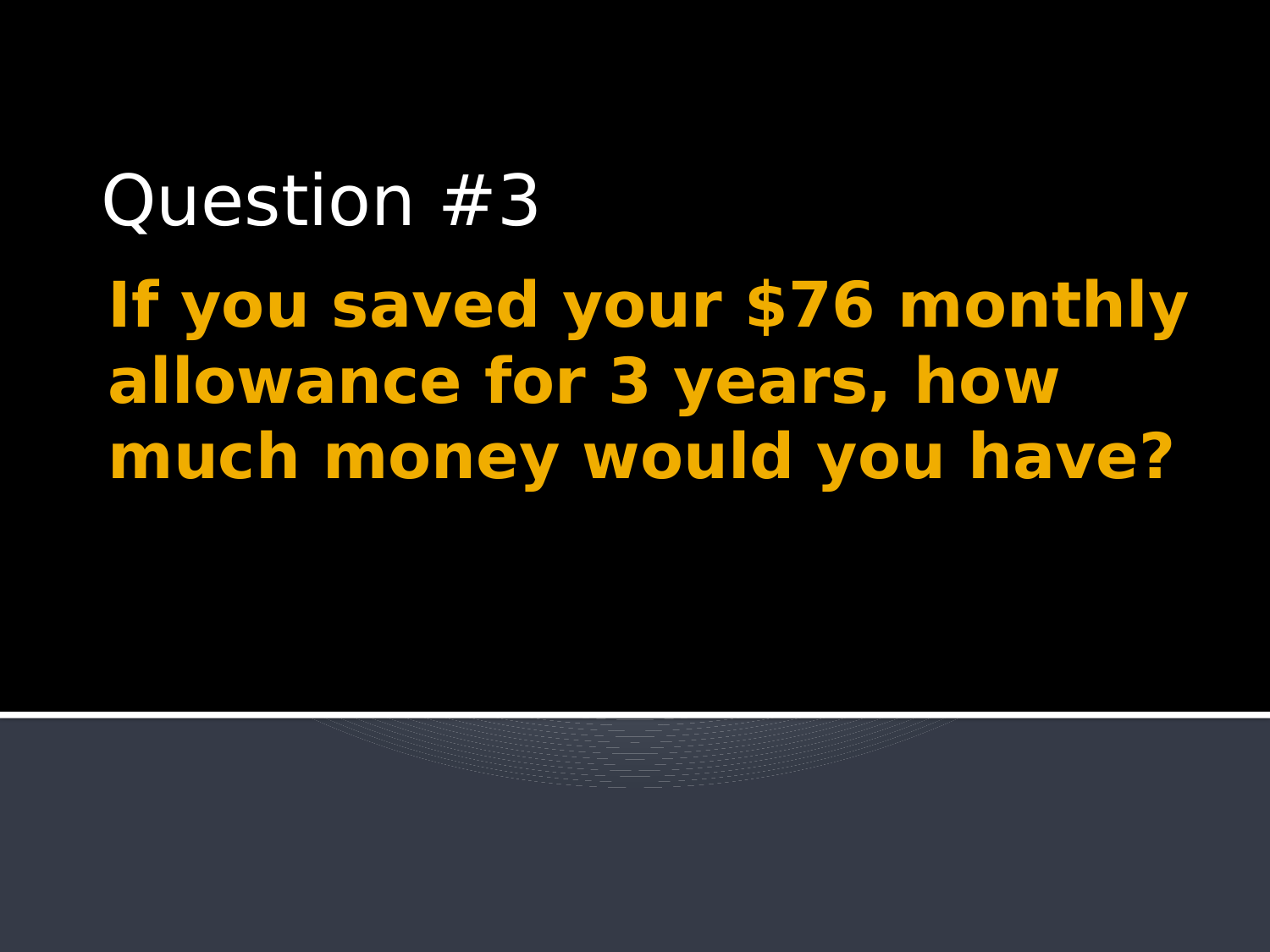

Question #3
# If you saved your $76 monthly allowance for 3 years, how much money would you have?